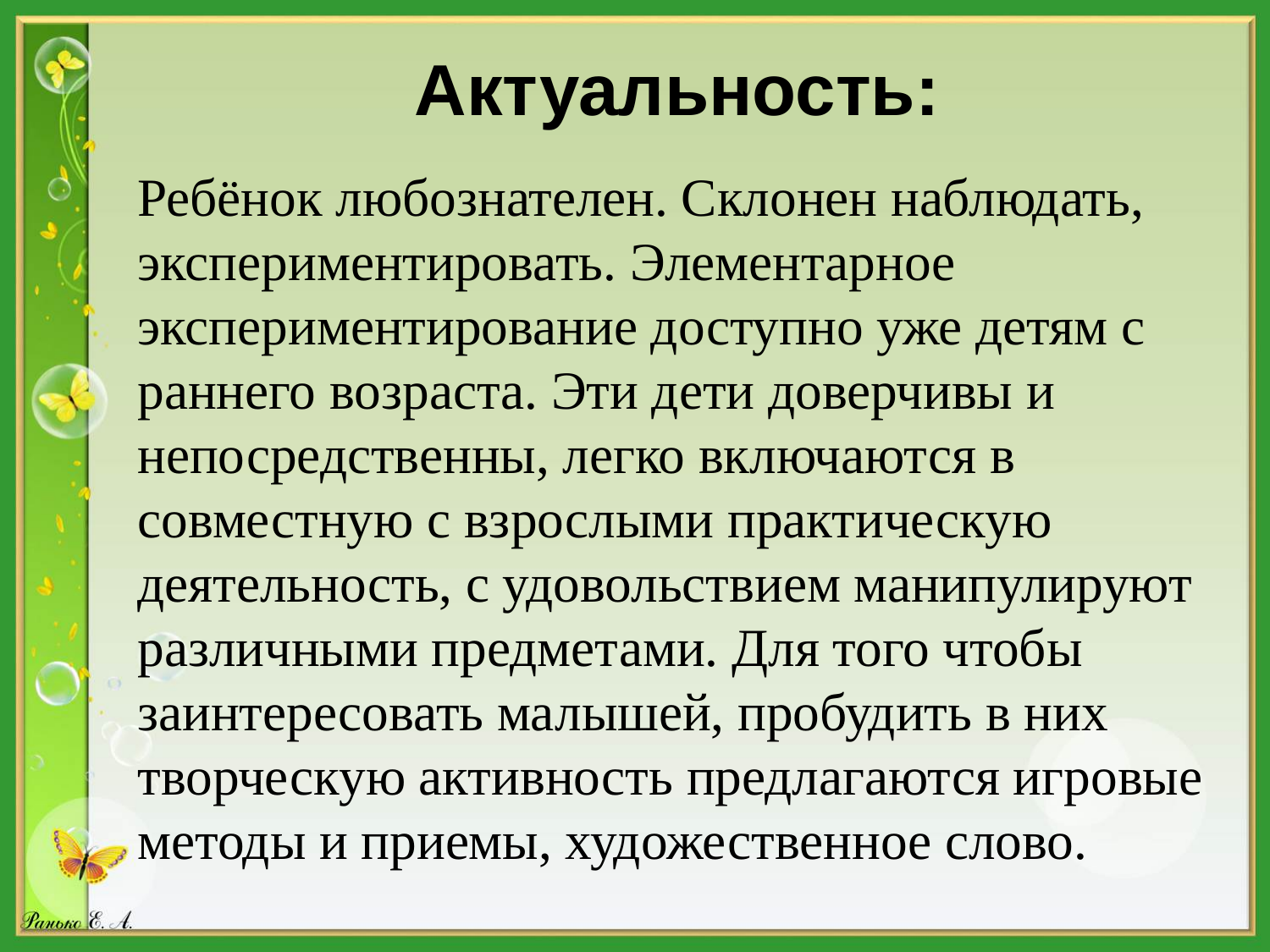

# Актуальность:
Ребёнок любознателен. Склонен наблюдать, экспериментировать. Элементарное экспериментирование доступно уже детям с раннего возраста. Эти дети доверчивы и непосредственны, легко включаются в совместную с взрослыми практическую деятельность, с удовольствием манипулируют различными предметами. Для того чтобы заинтересовать малышей, пробудить в них творческую активность предлагаются игровые методы и приемы, художественное слово.